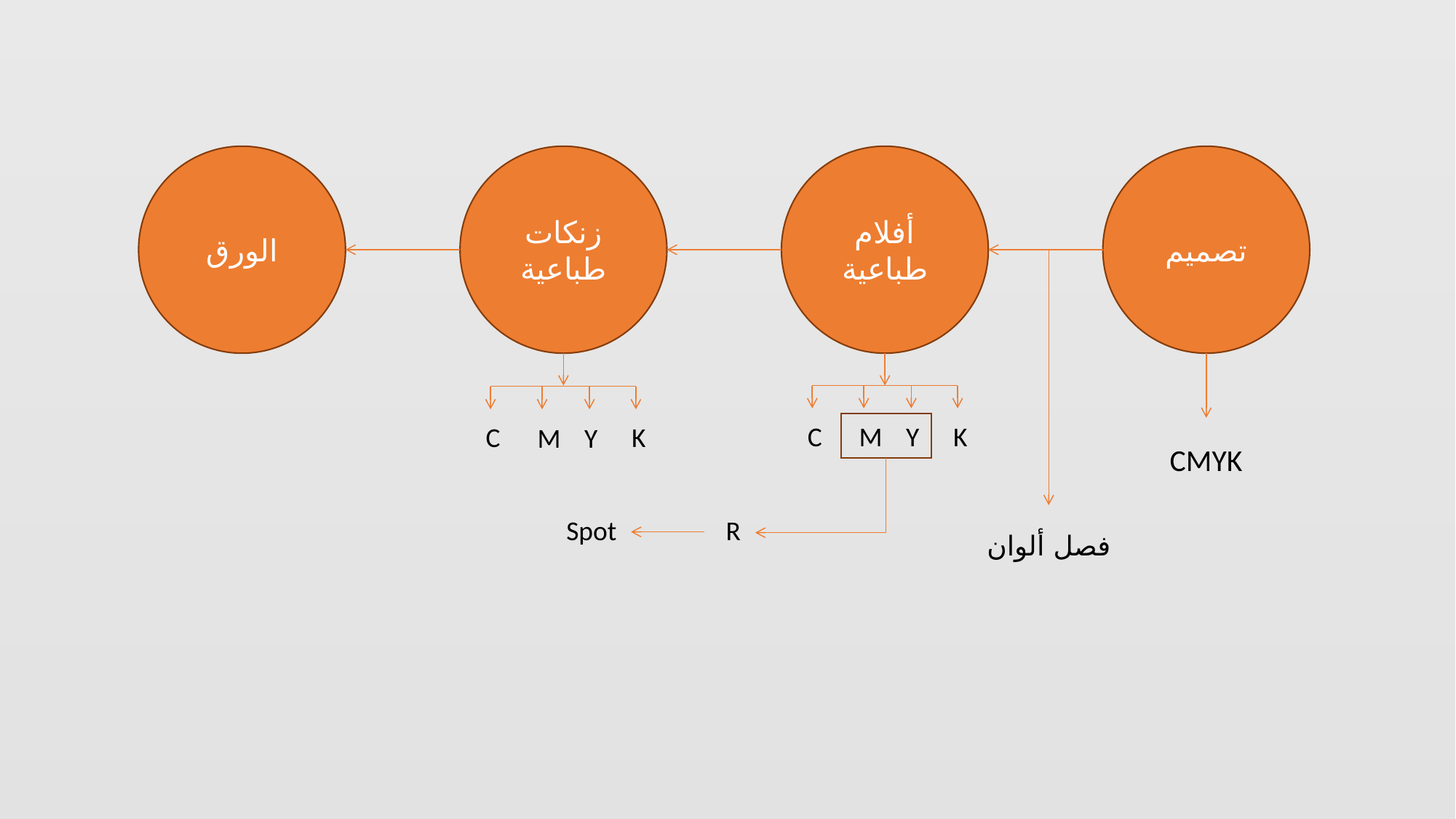

الورق
زنكات طباعية
أفلام طباعية
تصميم
C
K
M
Y
C
K
M
Y

CMYK
R
Spot
فصل ألوان